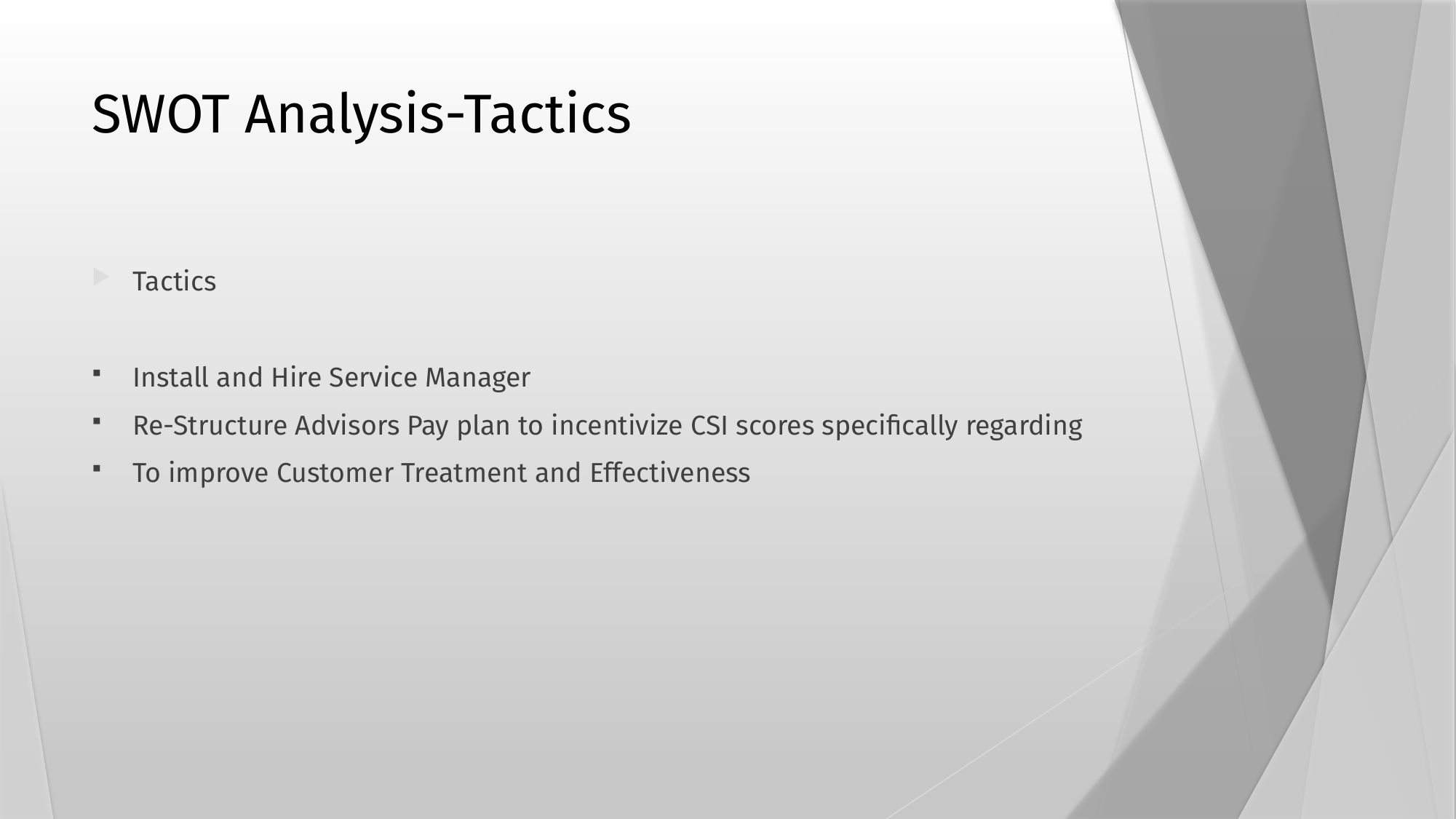

# SWOT Analysis-Tactics
Tactics

Install and Hire Service Manager
Re-Structure Advisors Pay plan to incentivize CSI scores specifically regarding
To improve Customer Treatment and Effectiveness